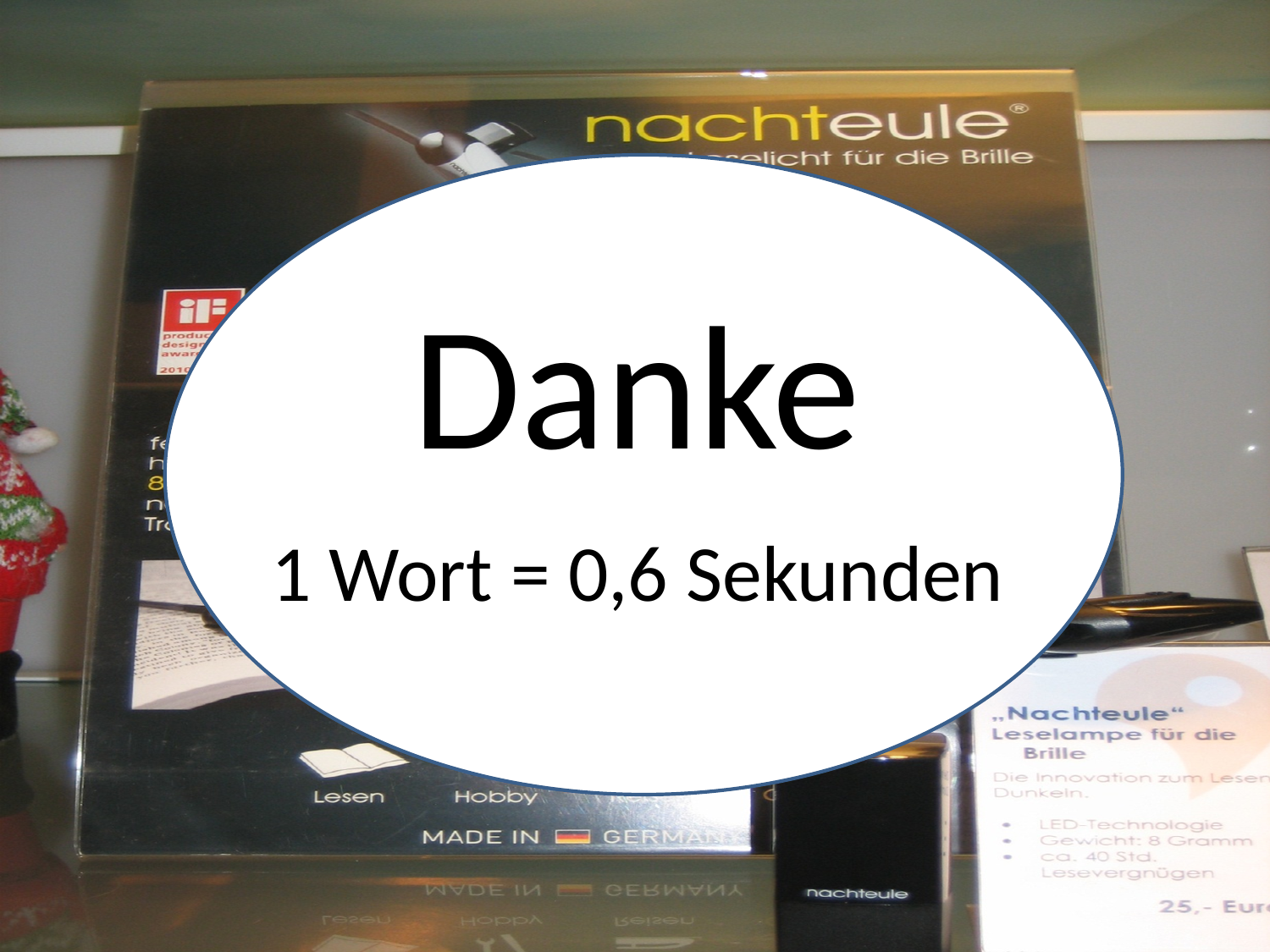

#

Danke
1 Wort = 0,6 Sekunden